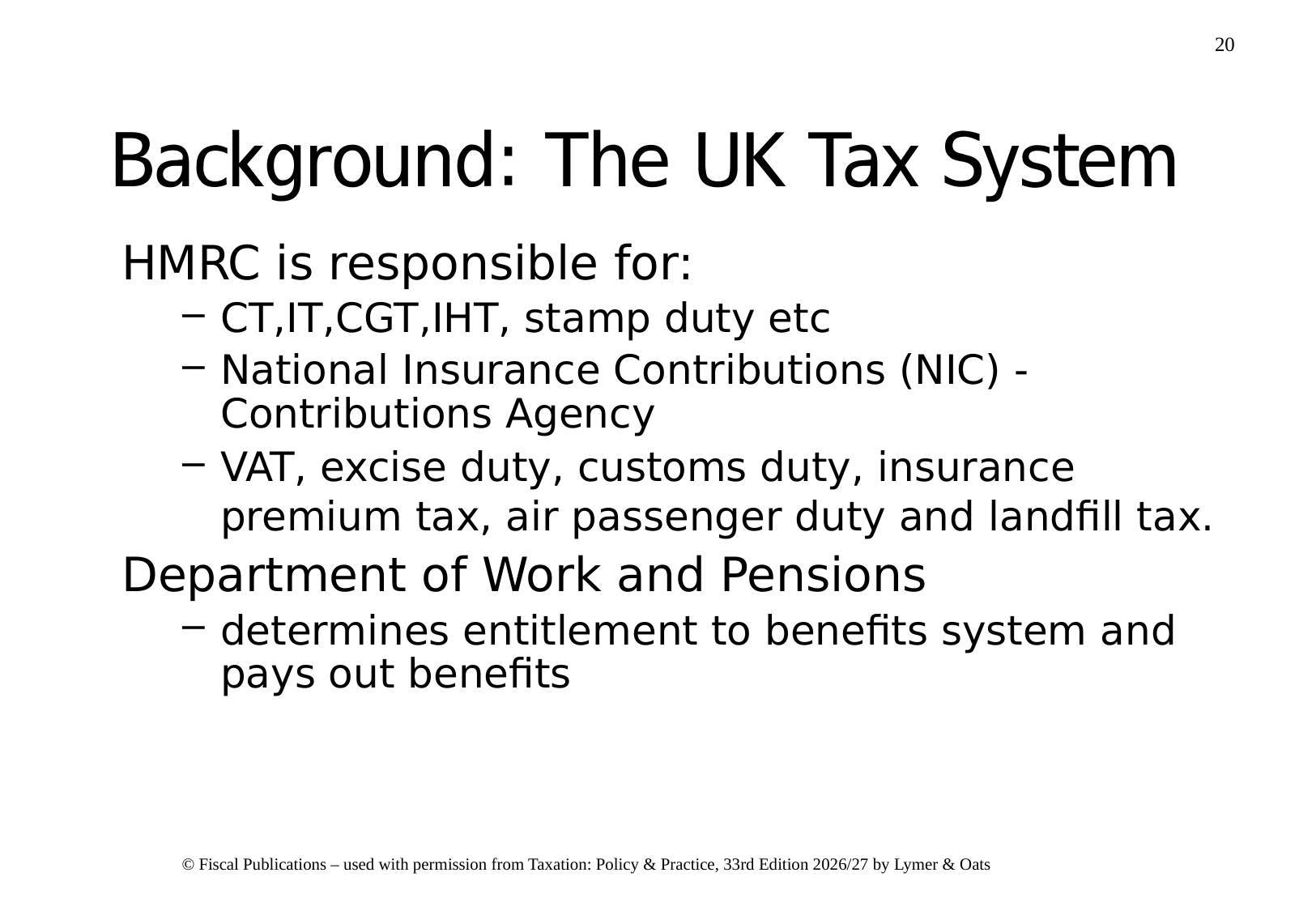

# Background: The UK Tax System
HMRC is responsible for:
CT,IT,CGT,IHT, stamp duty etc
National Insurance Contributions (NIC) - Contributions Agency
VAT, excise duty, customs duty, insurance premium tax, air passenger duty and landfill tax.
Department of Work and Pensions
determines entitlement to benefits system and pays out benefits